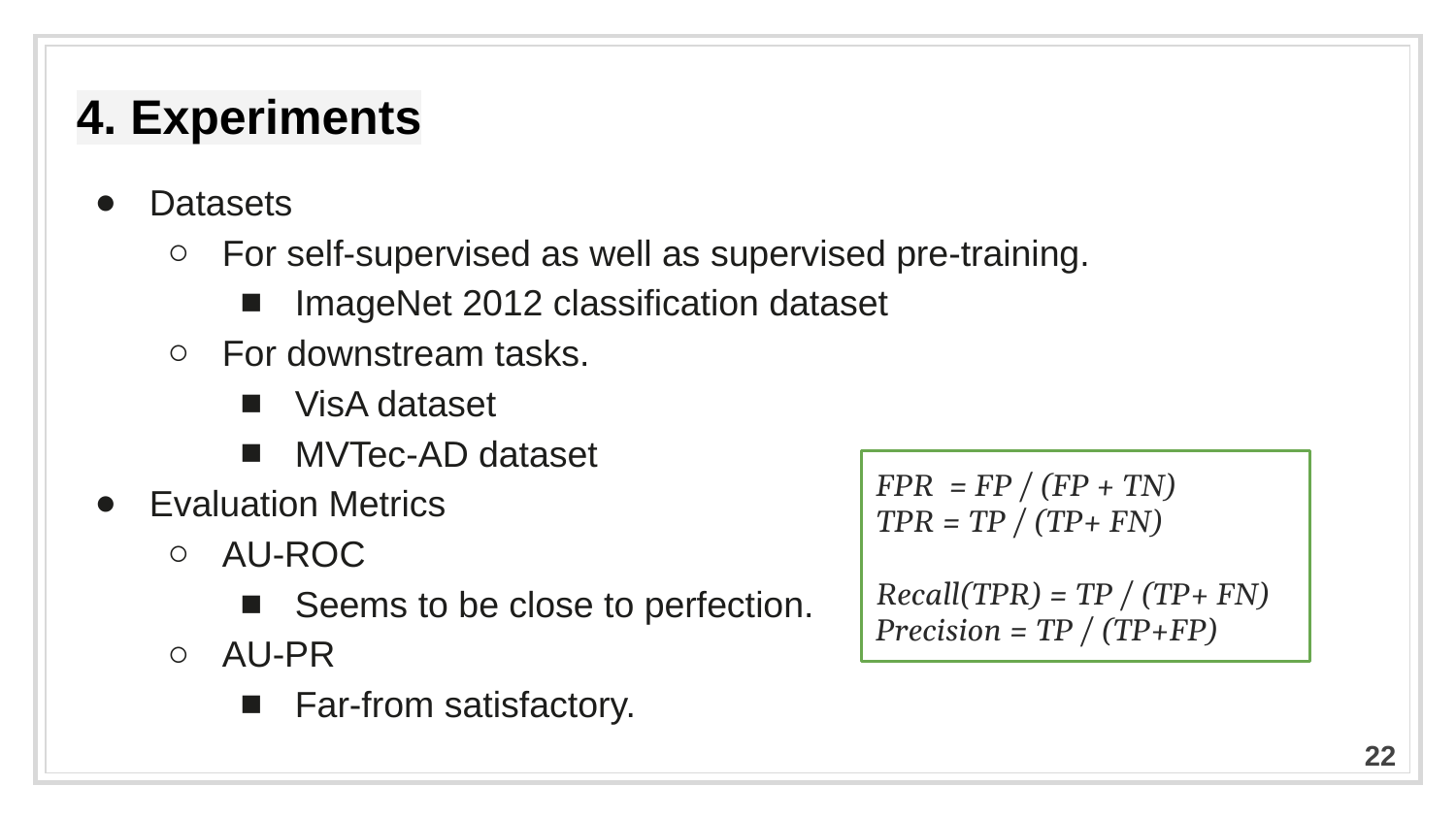

# 4. Experiments
Datasets
For self-supervised as well as supervised pre-training.
ImageNet 2012 classification dataset
For downstream tasks.
VisA dataset
MVTec-AD dataset
Evaluation Metrics
AU-ROC
Seems to be close to perfection.
AU-PR
Far-from satisfactory.
FPR  = FP / (FP + TN)
TPR = TP / (TP+ FN)

Recall(TPR) = TP / (TP+ FN)
Precision = TP / (TP+FP)
22